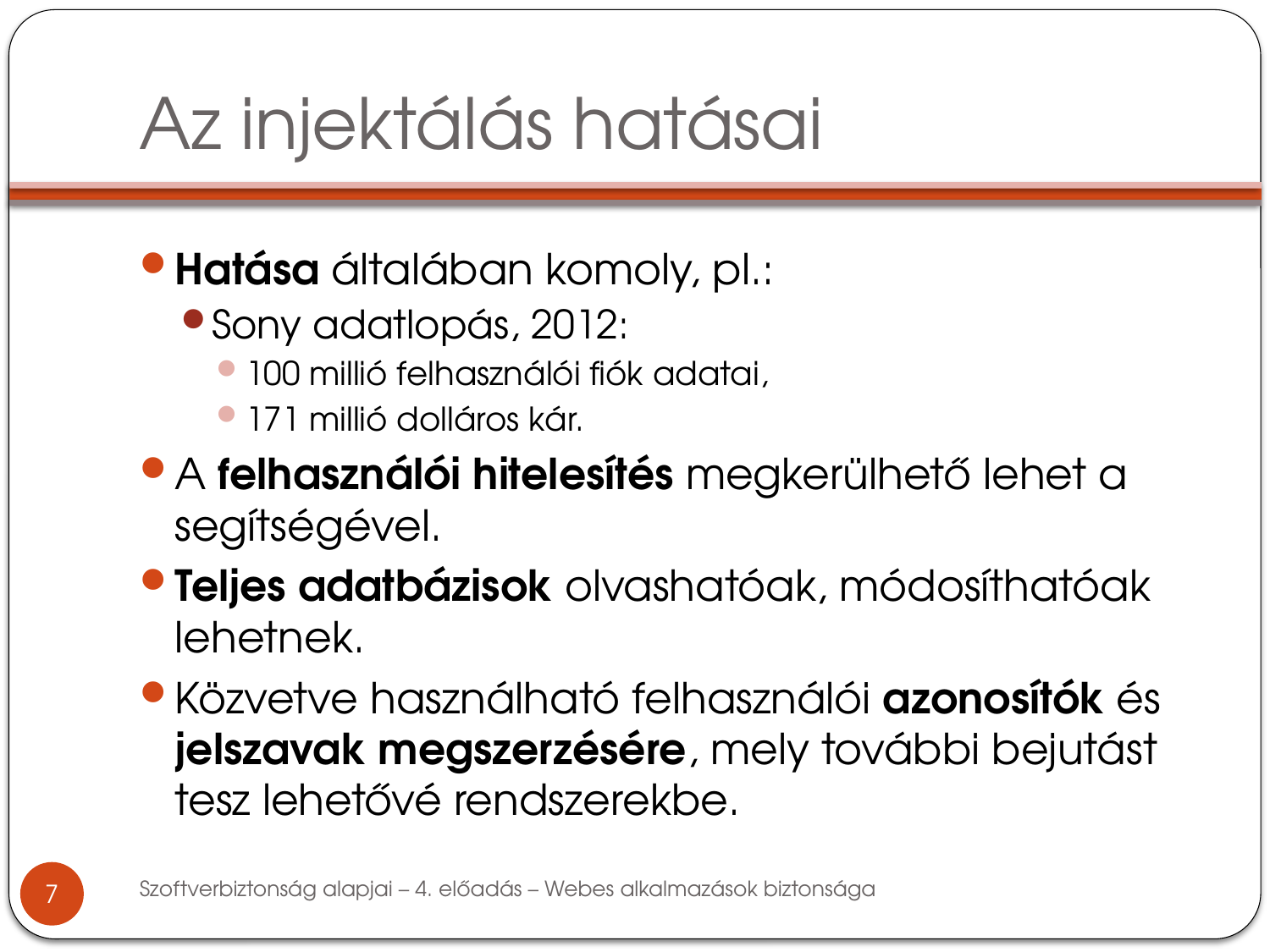

# Az injektálás hatásai
Hatása általában komoly, pl.:
Sony adatlopás, 2012:
100 millió felhasználói fiók adatai,
171 millió dolláros kár.
A felhasználói hitelesítés megkerülhető lehet a segítségével.
Teljes adatbázisok olvashatóak, módosíthatóak lehetnek.
Közvetve használható felhasználói azonosítók és jelszavak megszerzésére, mely további bejutást tesz lehetővé rendszerekbe.
Szoftverbiztonság alapjai – 4. előadás – Webes alkalmazások biztonsága
7